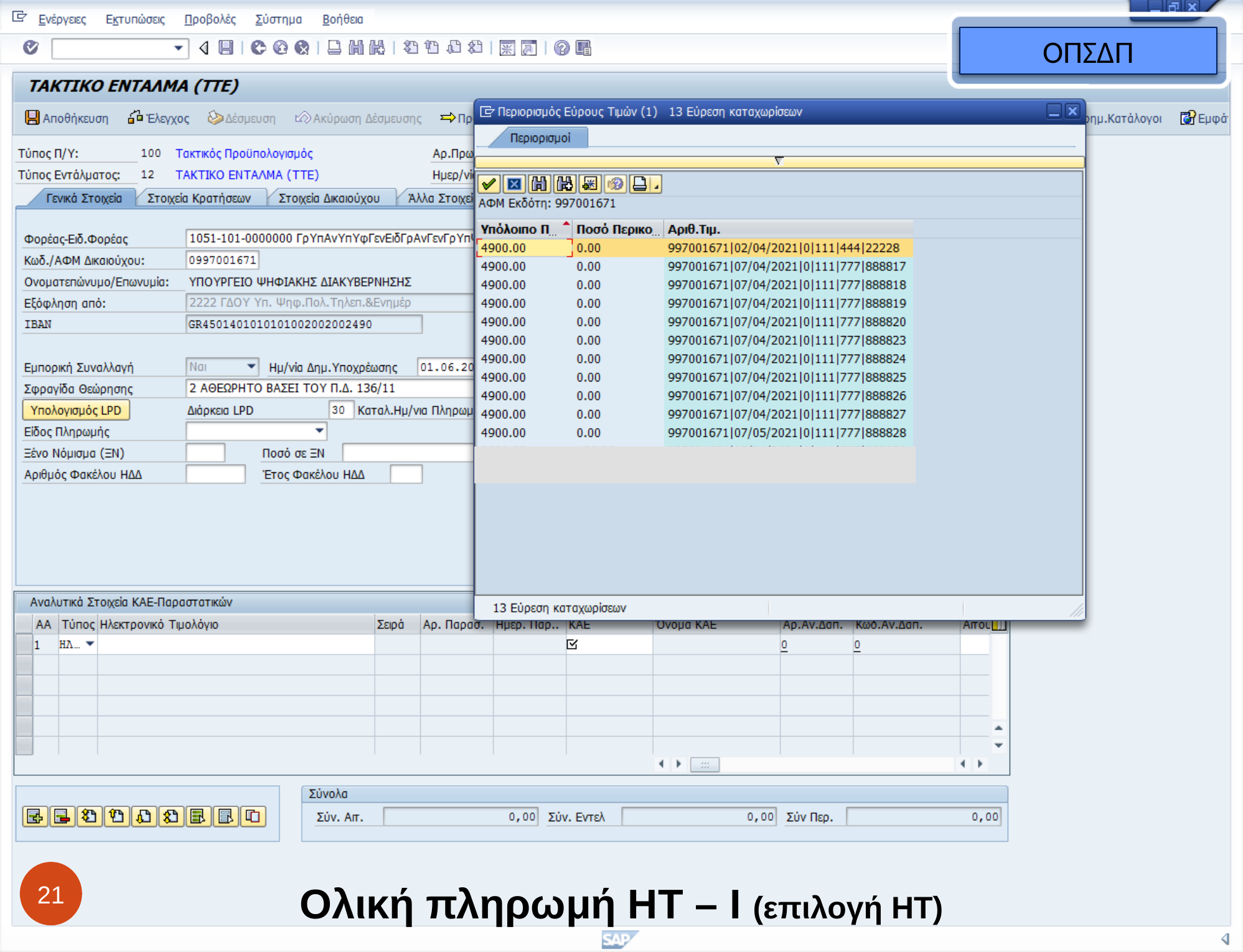

ΟΠΣΔΠ

21
Ολική πληρωμή ΗΤ – I (επιλογή ΗΤ)